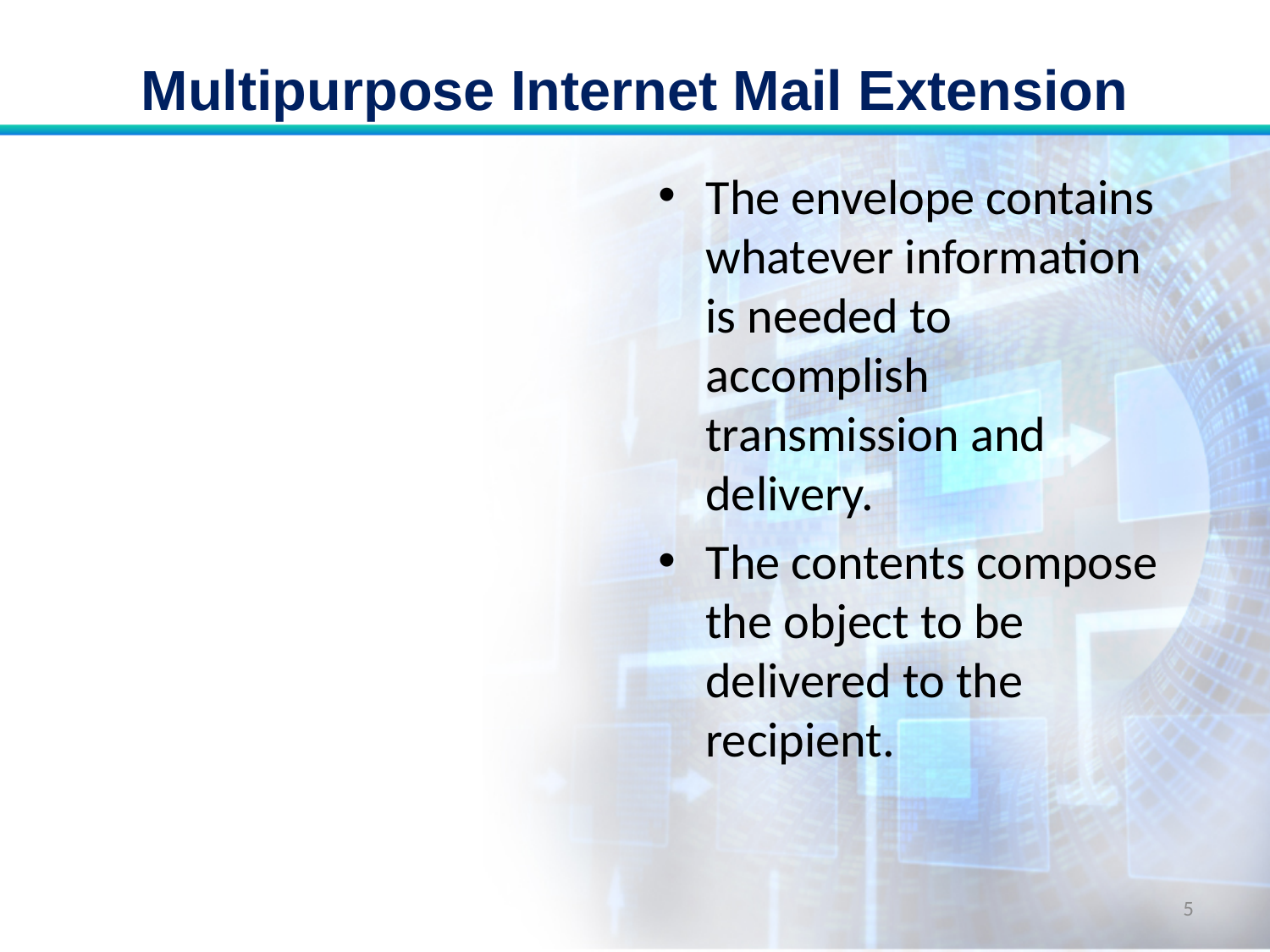

# Multipurpose Internet Mail Extension
The envelope contains whatever information is needed to accomplish transmission and delivery.
The contents compose the object to be delivered to the recipient.
5